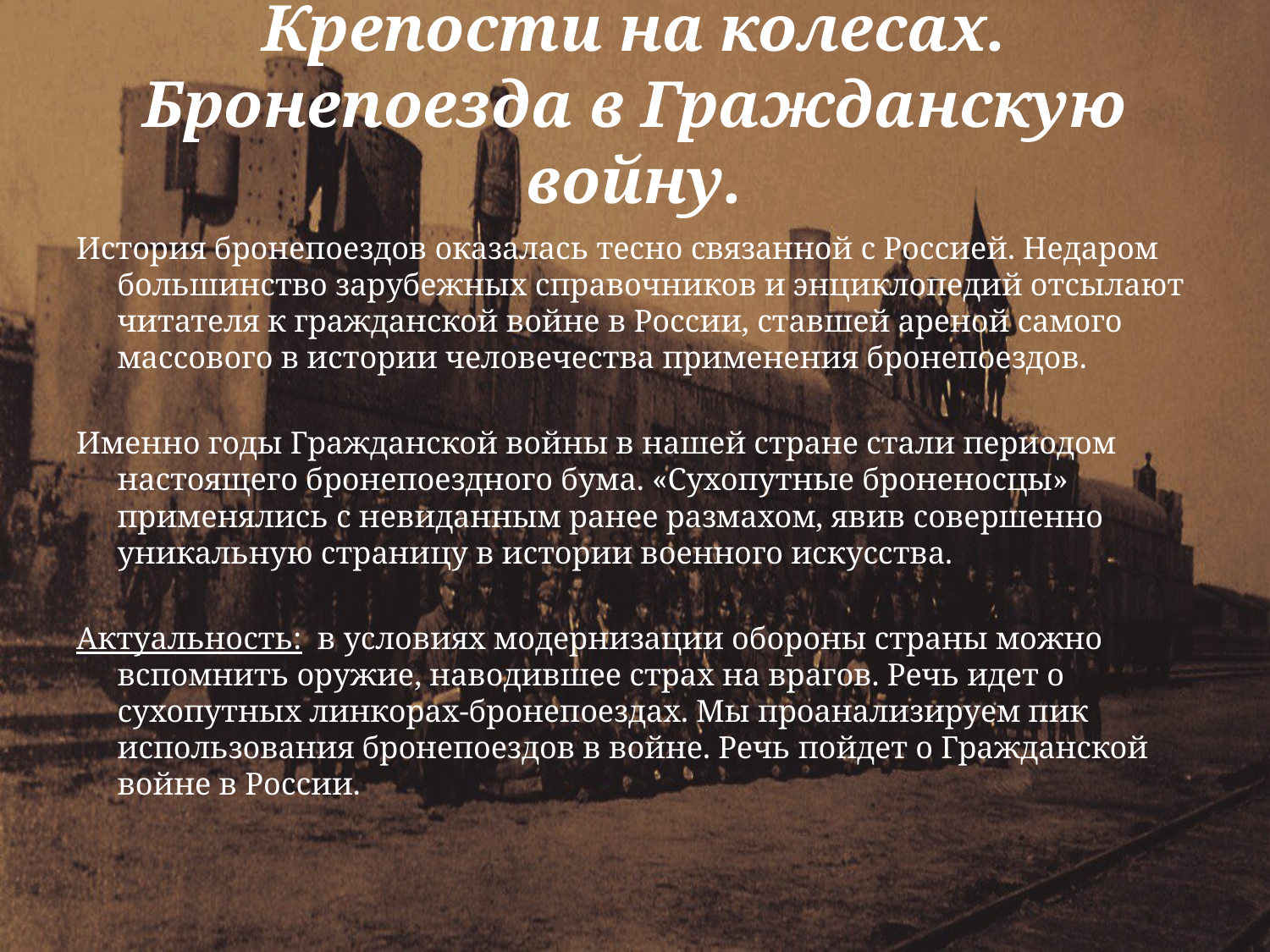

# Крепости на колесах. Бронепоезда в Гражданскую войну.
История бронепоездов оказалась тесно связанной с Россией. Недаром большинство зарубежных справочников и энциклопедий отсылают читателя к гражданской войне в России, ставшей ареной самого массового в истории человечества применения бронепоездов.

Именно годы Гражданской войны в нашей стране стали периодом настоящего бронепоездного бума. «Сухопутные броненосцы» применялись с невиданным ранее размахом, явив совершенно уникальную страницу в истории военного искусства.

Актуальность:  в условиях модернизации обороны страны можно вспомнить оружие, наводившее страх на врагов. Речь идет о сухопутных линкорах-бронепоездах. Мы проанализируем пик использования бронепоездов в войне. Речь пойдет о Гражданской войне в России.